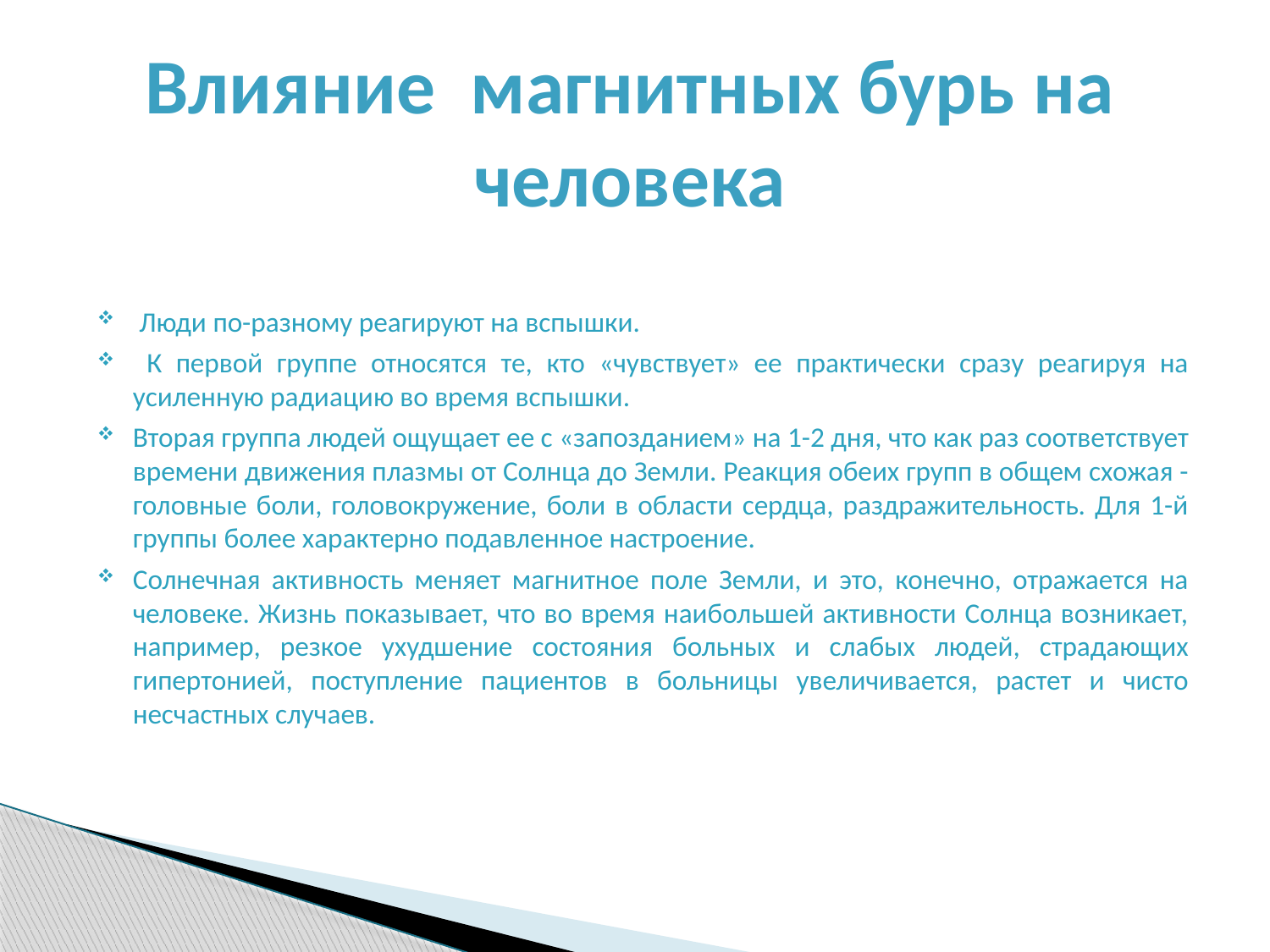

Влияние  магнитных бурь на человека
 Люди по-разному реагируют на вспышки.
 К первой группе относятся те, кто «чувствует» ее практически сразу реагируя на усиленную радиацию во время вспышки.
Вторая группа людей ощущает ее с «запозданием» на 1-2 дня, что как раз соответствует времени движения плазмы от Солнца до Земли. Реакция обеих групп в общем схожая - головные боли, головокружение, боли в области сердца, раздражительность. Для 1-й группы более характерно подавленное настроение.
Солнечная активность меняет магнитное поле Земли, и это, конечно, отражается на человеке. Жизнь показывает, что во время наибольшей активности Солнца возникает, например, резкое ухудшение состояния больных и слабых людей, страдающих гипертонией, поступление пациентов в больницы увеличивается, растет и чисто несчастных случаев.